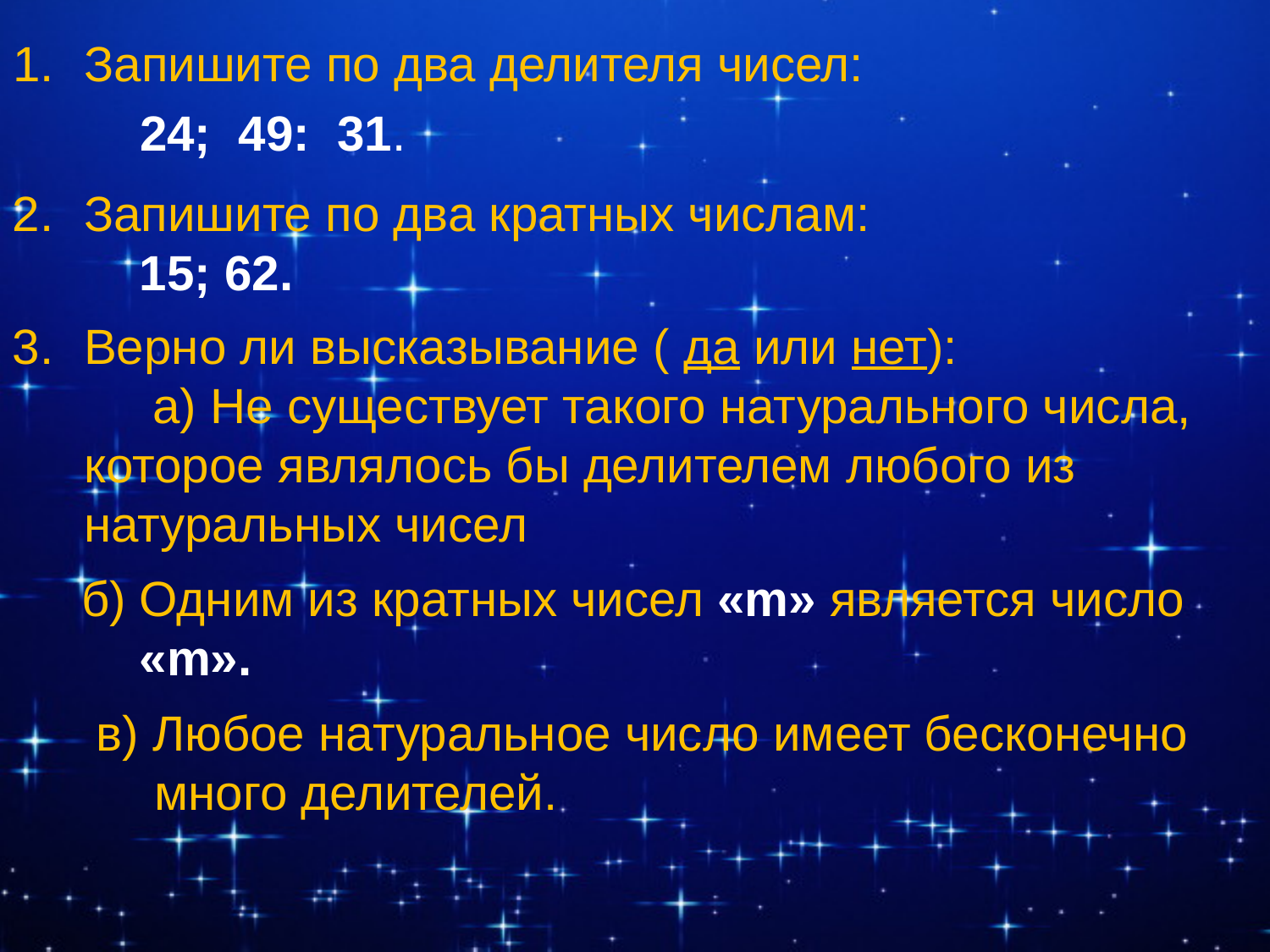

Запишите по два делителя чисел:
	24;  49:  31.
Запишите по два кратных числам:
	15; 62.
Верно ли высказывание ( да или нет):                           а) Не существует такого натурального числа, которое являлось бы делителем любого из  натуральных чисел
     б) Одним из кратных чисел «m» является число   	«m».
     в) Любое натуральное число имеет бесконечно   	много делителей.